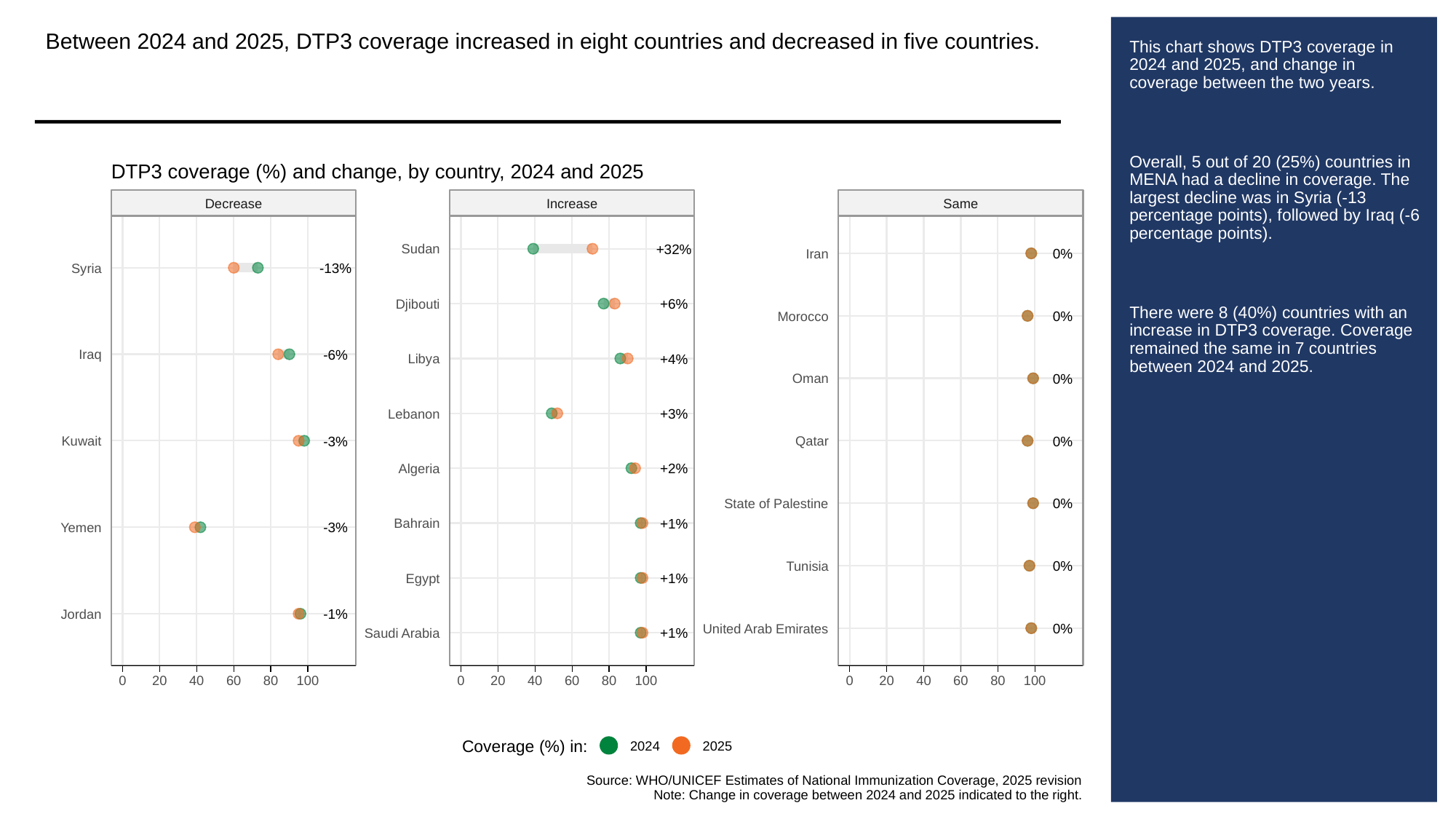

Between 2024 and 2025, DTP3 coverage increased in eight countries and decreased in five countries.
# This chart shows DTP3 coverage in 2024 and 2025, and change in coverage between the two years.

Overall, 5 out of 20 (25%) countries in MENA had a decline in coverage. The largest decline was in Syria (-13 percentage points), followed by Iraq (-6 percentage points).

There were 8 (40%) countries with an increase in DTP3 coverage. Coverage remained the same in 7 countries between 2024 and 2025.

DTP3 coverage (%) and change, by country, 2024 and 2025

Decrease
Increase
Same

+32%
Sudan

0%
Iran

-13%
Syria

+6%
Djibouti

0%
Morocco

-6%
Iraq

+4%
Libya

0%
Oman

+3%
Lebanon

-3%
0%
Kuwait
Qatar

+2%
Algeria

0%
State of Palestine

+1%
Bahrain

-3%
Yemen

0%
Tunisia

+1%
Egypt

-1%
Jordan

0%
United Arab Emirates

+1%
Saudi Arabia

0
20
40
60
80
100
0
20
40
60
80
100
0
20
40
60
80
100

Coverage (%) in:
2024
2025
Source: WHO/UNICEF Estimates of National Immunization Coverage, 2025 revision
Note: Change in coverage between 2024 and 2025 indicated to the right.